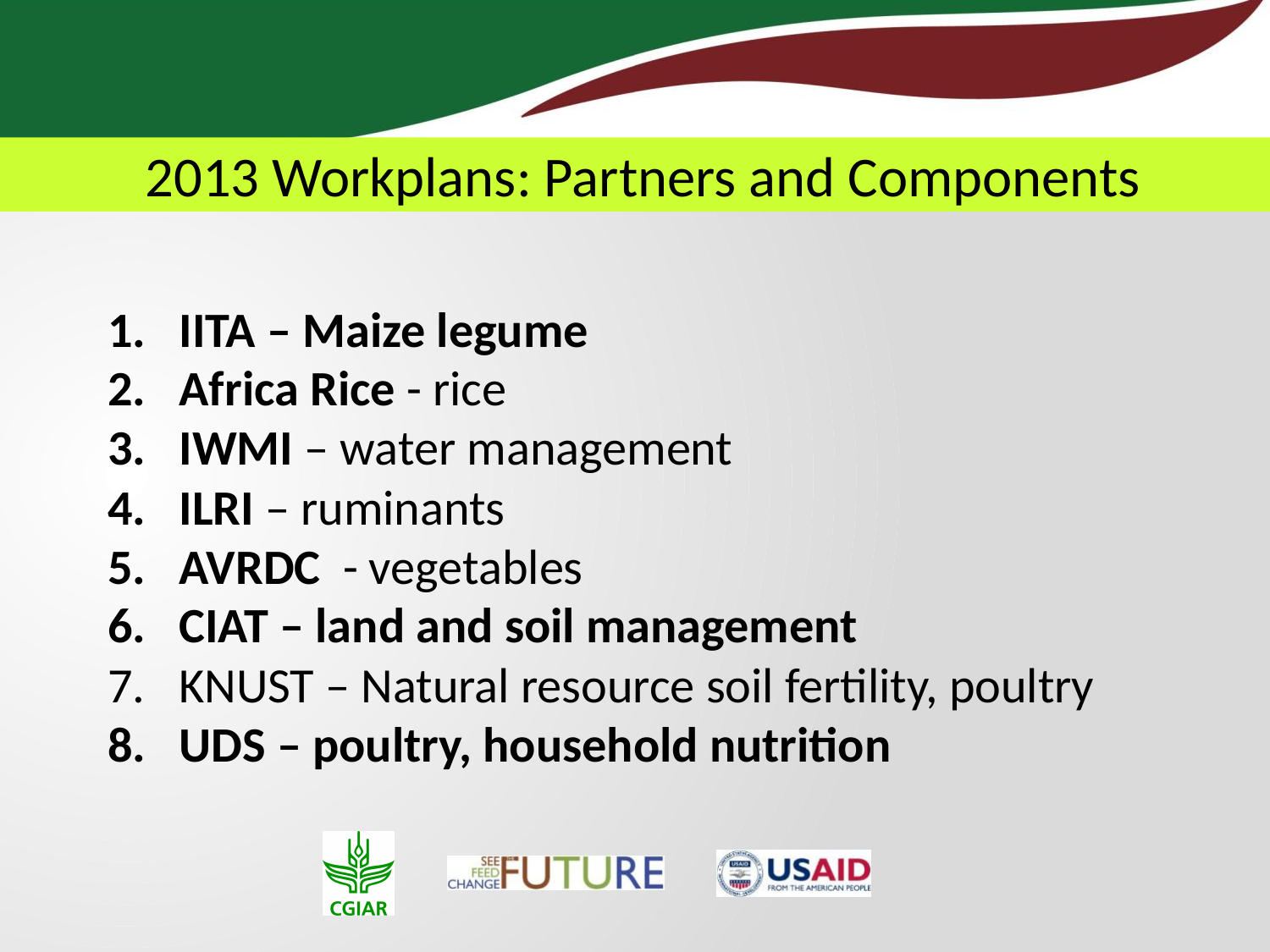

2013 Workplans: Partners and Components
IITA – Maize legume
Africa Rice - rice
IWMI – water management
ILRI – ruminants
AVRDC  - vegetables
CIAT – land and soil management
KNUST – Natural resource soil fertility, poultry
UDS – poultry, household nutrition